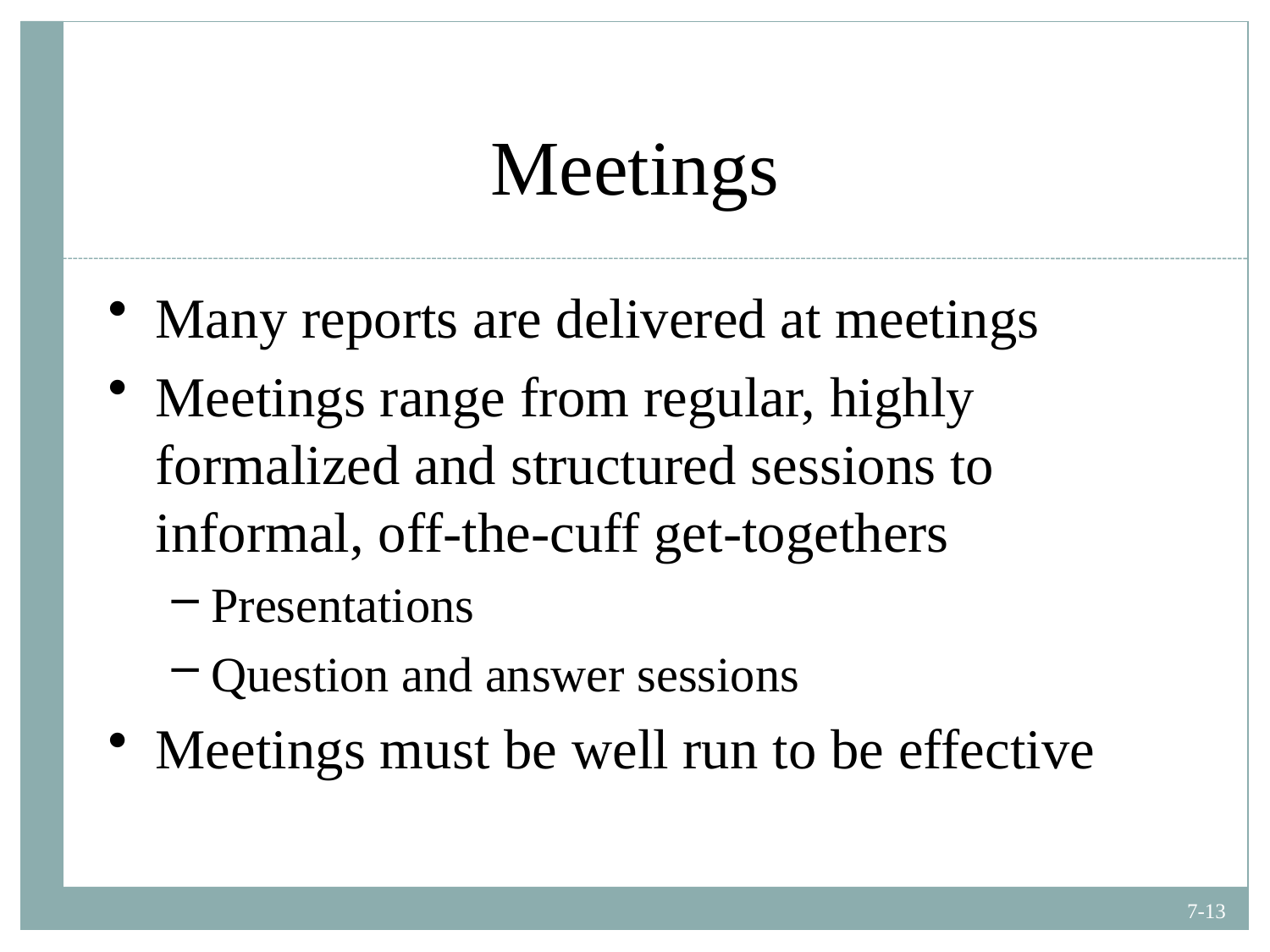

# Meetings
Many reports are delivered at meetings
Meetings range from regular, highly formalized and structured sessions to informal, off-the-cuff get-togethers
Presentations
Question and answer sessions
Meetings must be well run to be effective